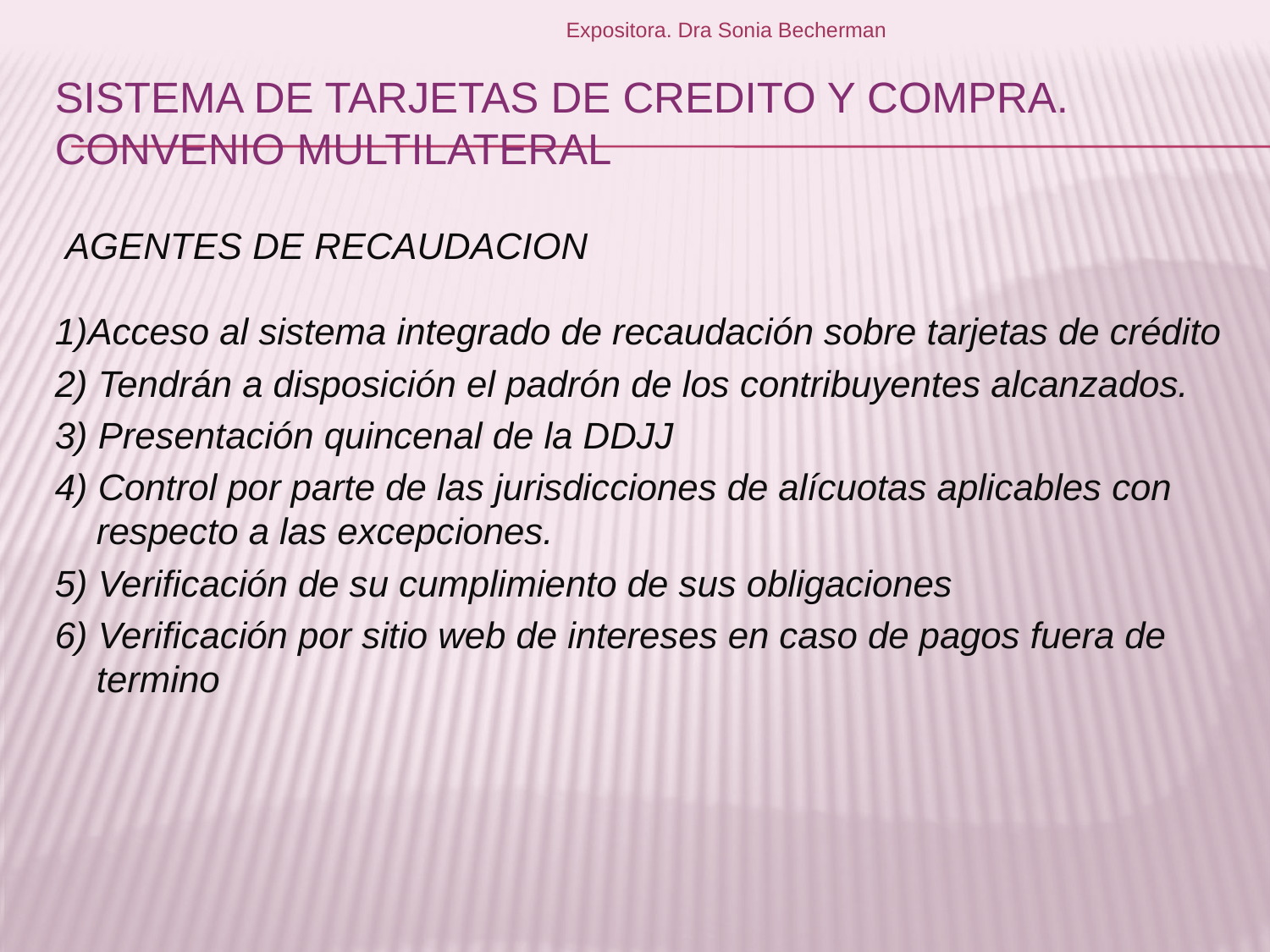

Expositora. Dra Sonia Becherman
# Sistema de tarjetas de credito y compra. Convenio multilateral
 AGENTES DE RECAUDACION

1)Acceso al sistema integrado de recaudación sobre tarjetas de crédito
2) Tendrán a disposición el padrón de los contribuyentes alcanzados.
3) Presentación quincenal de la DDJJ
4) Control por parte de las jurisdicciones de alícuotas aplicables con respecto a las excepciones.
5) Verificación de su cumplimiento de sus obligaciones
6) Verificación por sitio web de intereses en caso de pagos fuera de termino